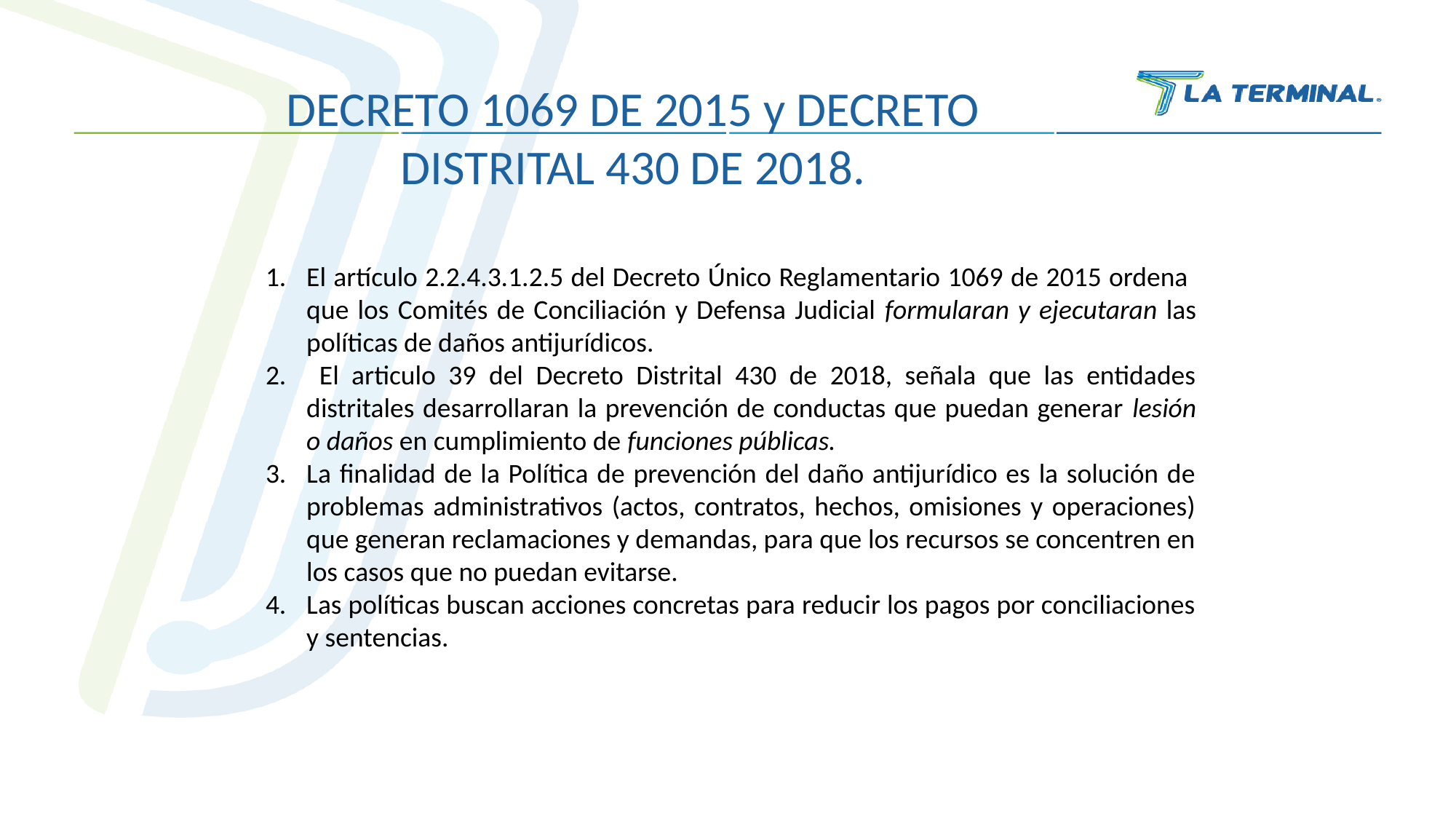

DECRETO 1069 DE 2015 y DECRETO DISTRITAL 430 DE 2018.
El artículo 2.2.4.3.1.2.5 del Decreto Único Reglamentario 1069 de 2015 ordena  que los Comités de Conciliación y Defensa Judicial formularan y ejecutaran las políticas de daños antijurídicos.
 El articulo 39 del Decreto Distrital 430 de 2018, señala que las entidades distritales desarrollaran la prevención de conductas que puedan generar lesión o daños en cumplimiento de funciones públicas.
La finalidad de la Política de prevención del daño antijurídico es la solución de problemas administrativos (actos, contratos, hechos, omisiones y operaciones) que generan reclamaciones y demandas, para que los recursos se concentren en los casos que no puedan evitarse.
Las políticas buscan acciones concretas para reducir los pagos por conciliaciones y sentencias.